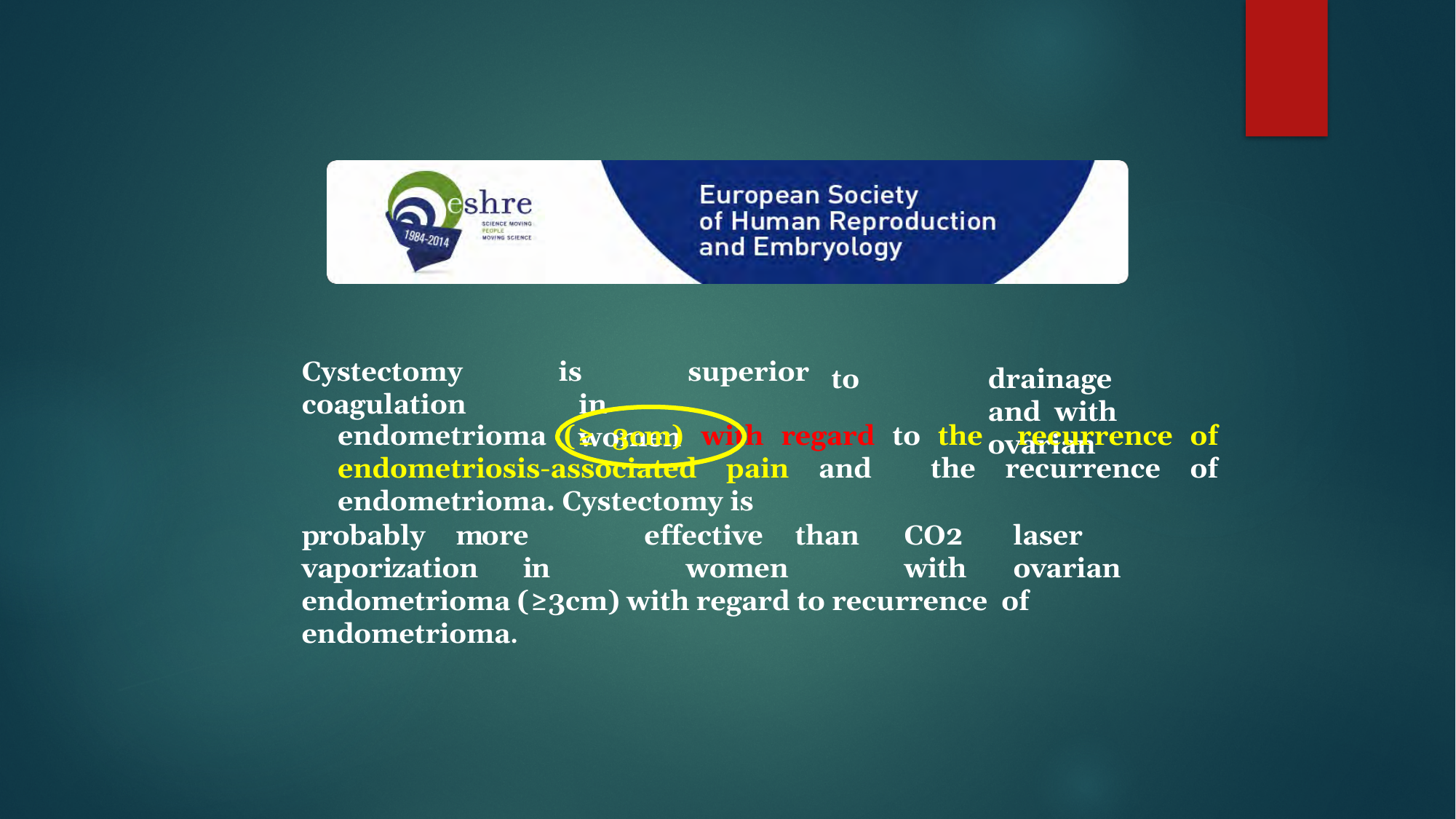

Cystectomy  coagulation
is	superior  in		women
to		drainage	and  with	ovarian

endometrioma (≥ 3cm) with regard to the  recurrence of endometriosis-associated pain and  the recurrence of endometrioma. Cystectomy is
probably	more
effective	than	CO2	laser  women		with	ovarian
vaporization	in
endometrioma (≥3cm) with regard to recurrence  of endometrioma.